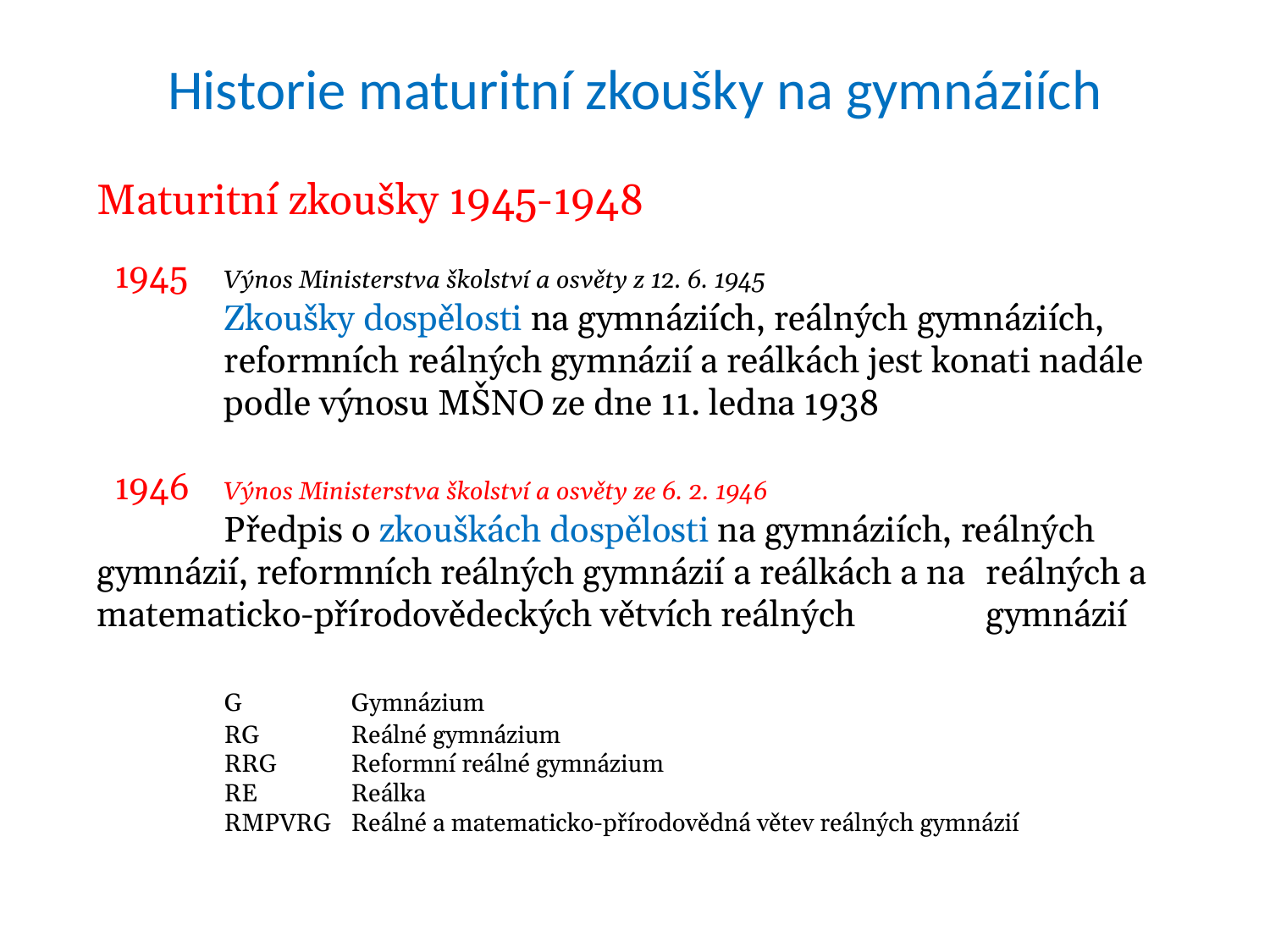

# Historie maturitní zkoušky na gymnáziích
Maturitní zkoušky 1945-1948

  1945	Výnos Ministerstva školství a osvěty z 12. 6. 1945
  	Zkoušky dospělosti na gymnáziích, reálných gymnáziích, 	reformních reálných gymnázií a reálkách jest konati nadále 	podle výnosu MŠNO ze dne 11. ledna 1938

  1946 	Výnos Ministerstva školství a osvěty ze 6. 2. 1946
	Předpis o zkouškách dospělosti na gymnáziích, reálných 	gymnázií, reformních reálných gymnázií a reálkách a na 	reálných a matematicko-přírodovědeckých větvích reálných 	gymnázií

	G	Gymnázium
	RG	Reálné gymnázium
	RRG	Reformní reálné gymnázium
	RE	Reálka
	RMPVRG	Reálné a matematicko-přírodovědná větev reálných gymnázií